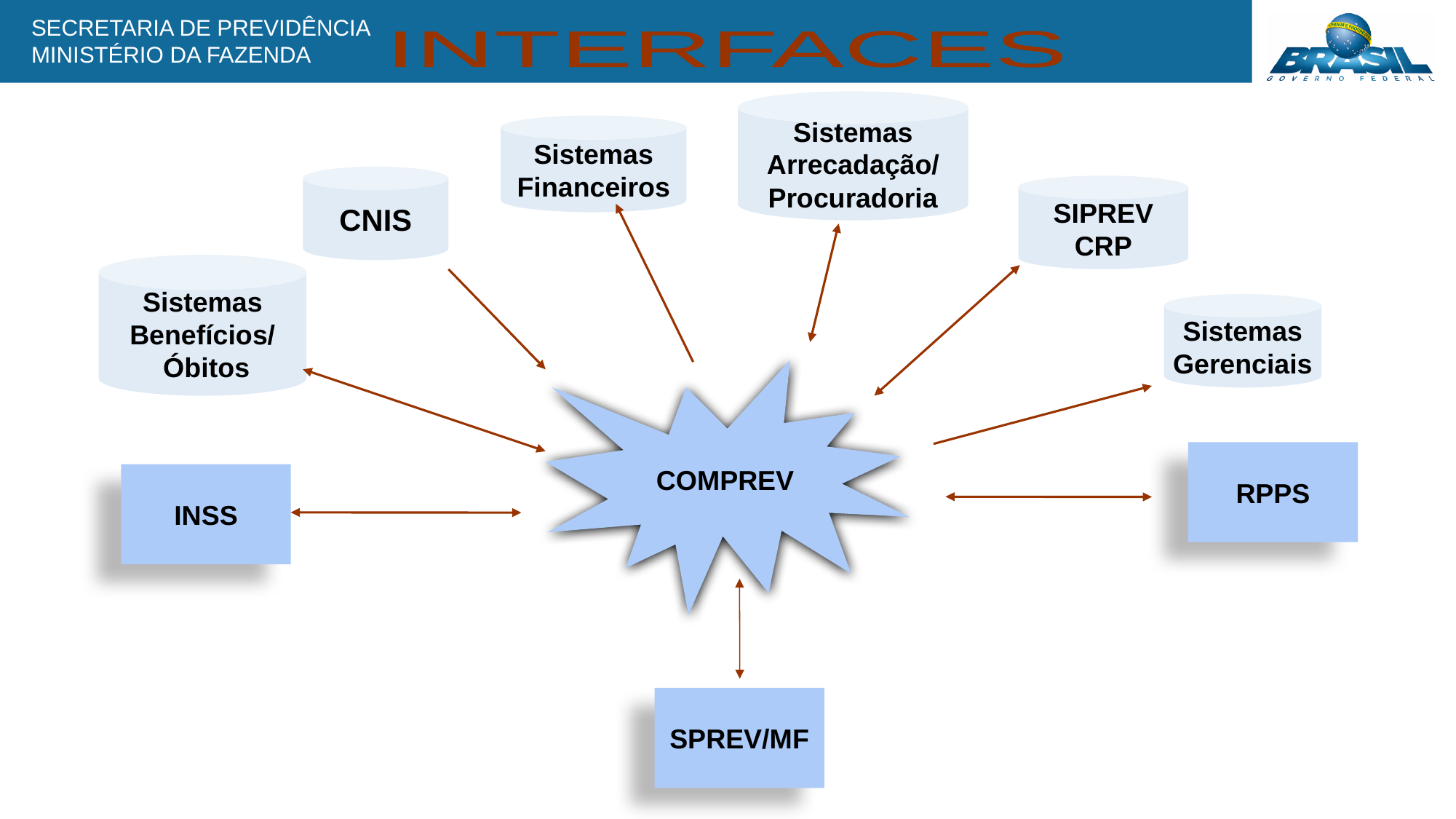

INTERFACES
Sistemas
Arrecadação/
Procuradoria
Sistemas
Financeiros
CNIS

SIPREV
CRP

Sistemas
Benefícios/
 Óbitos

Sistemas
Gerenciais
COMPREV

RPPS
INSS

SPREV/MF